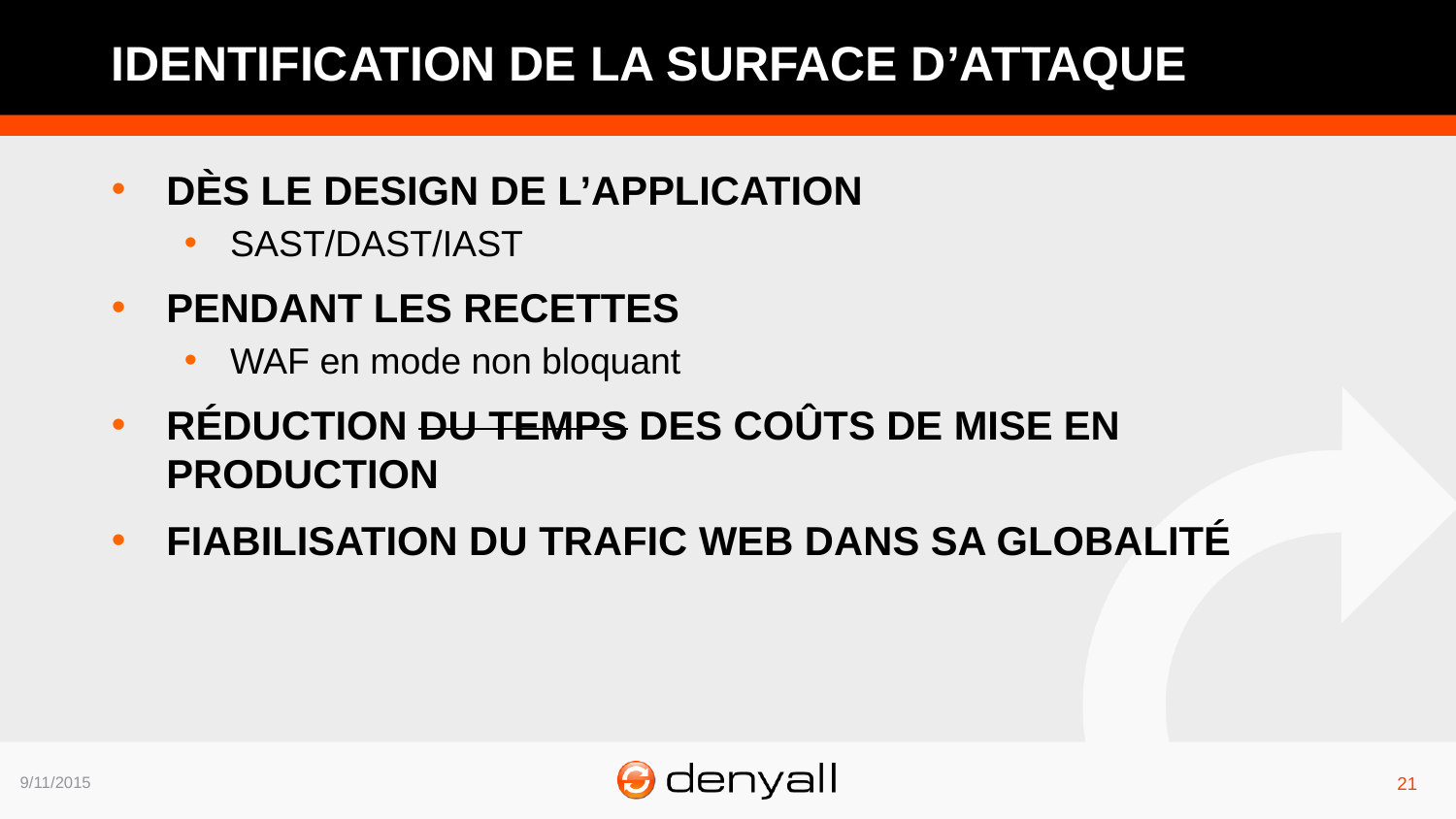

# Identification de la surface d’attaque
Dès le design de l’application
SAST/DAST/IAST
Pendant les recettes
WAF en mode non bloquant
Réduction du temps des coûts de mise en production
Fiabilisation du trafic web dans sa globalité